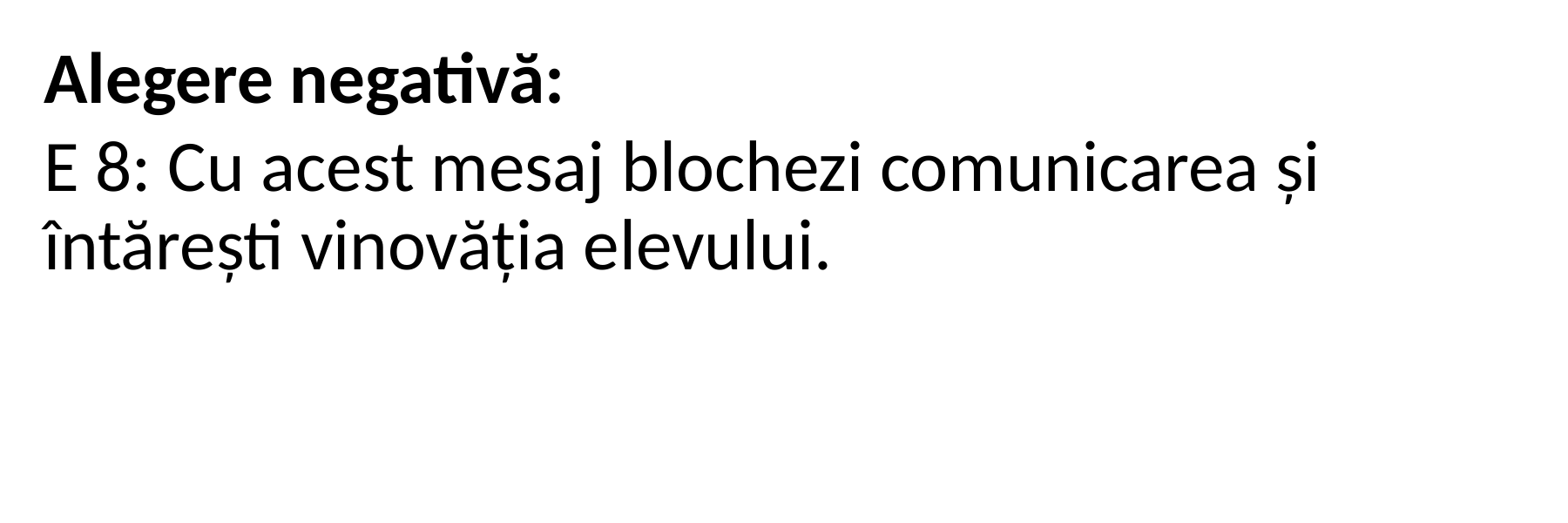

Alegere negativă:
E 8: Cu acest mesaj blochezi comunicarea și întărești vinovăția elevului.